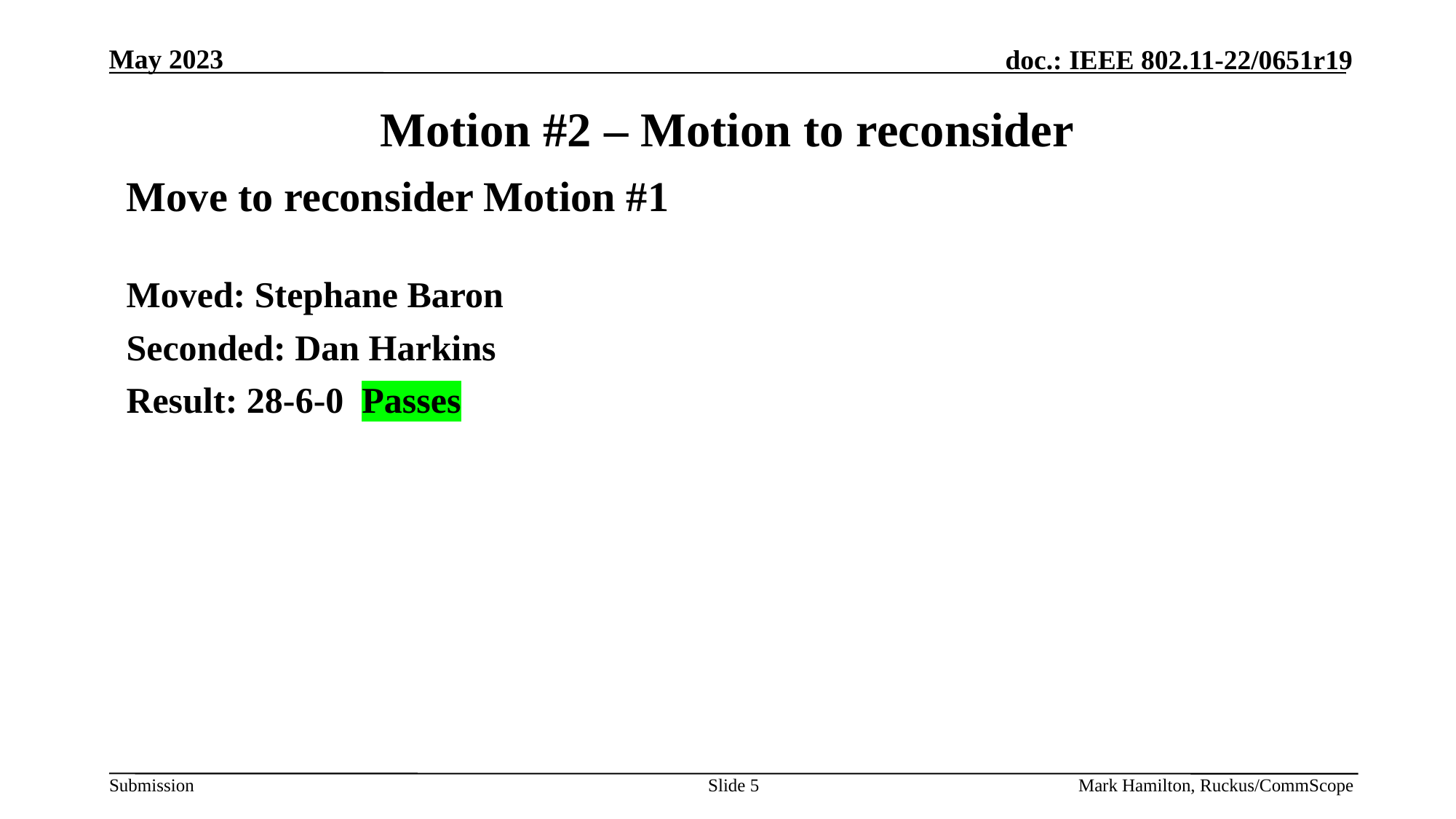

# Motion #2 – Motion to reconsider
Move to reconsider Motion #1

Moved: Stephane Baron
Seconded: Dan Harkins
Result: 28-6-0  Passes
Slide 5